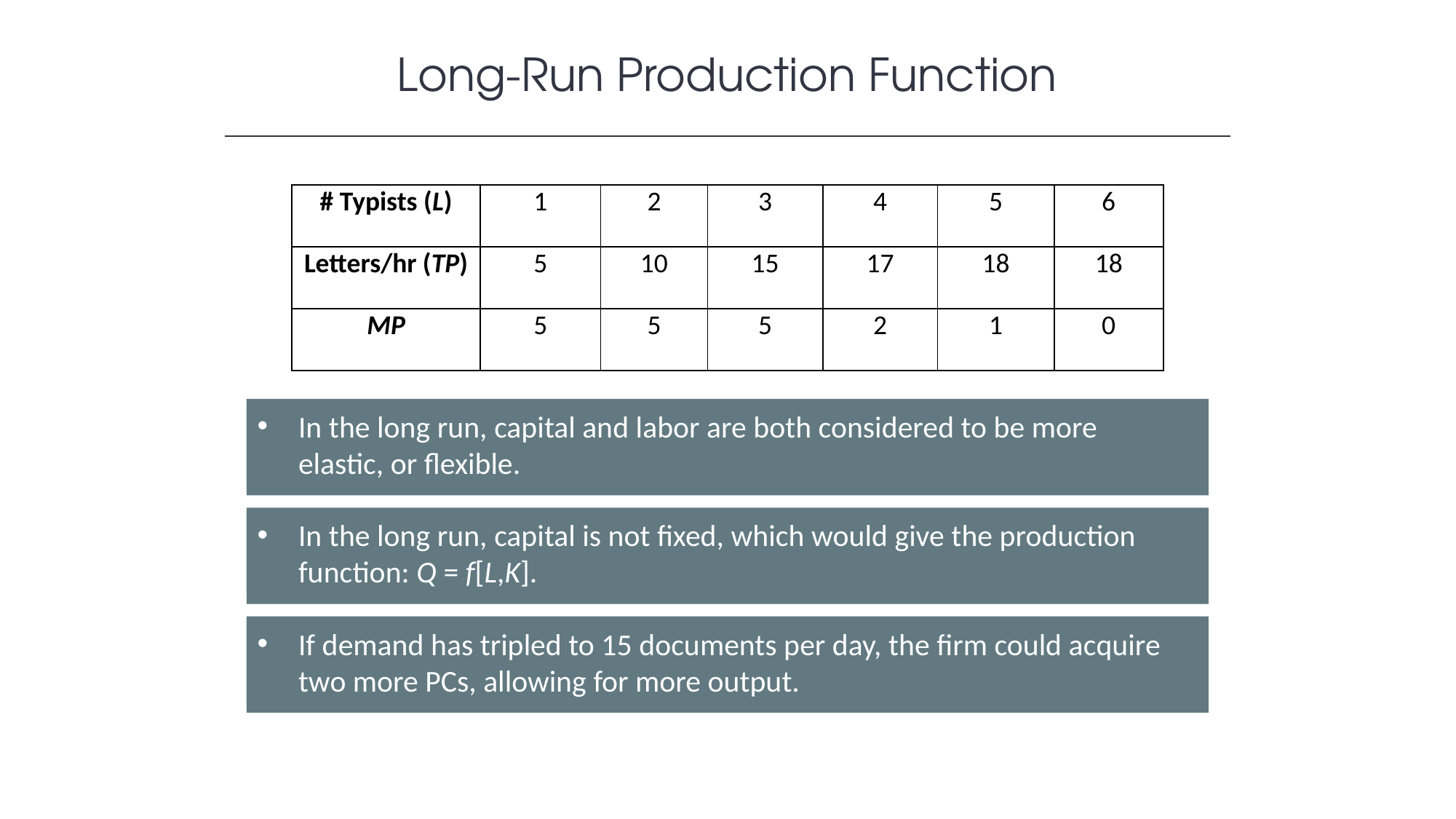

Long-Run Production Function
| # Typists (L) | 1 | 2 | 3 | 4 | 5 | 6 |
| --- | --- | --- | --- | --- | --- | --- |
| Letters/hr (TP) | 5 | 10 | 15 | 17 | 18 | 18 |
| MP | 5 | 5 | 5 | 2 | 1 | 0 |

In the long run, capital and labor are both considered to be more elastic, or flexible.

In the long run, capital is not fixed, which would give the production function: Q = f[L,K].

If demand has tripled to 15 documents per day, the firm could acquire two more PCs, allowing for more output.